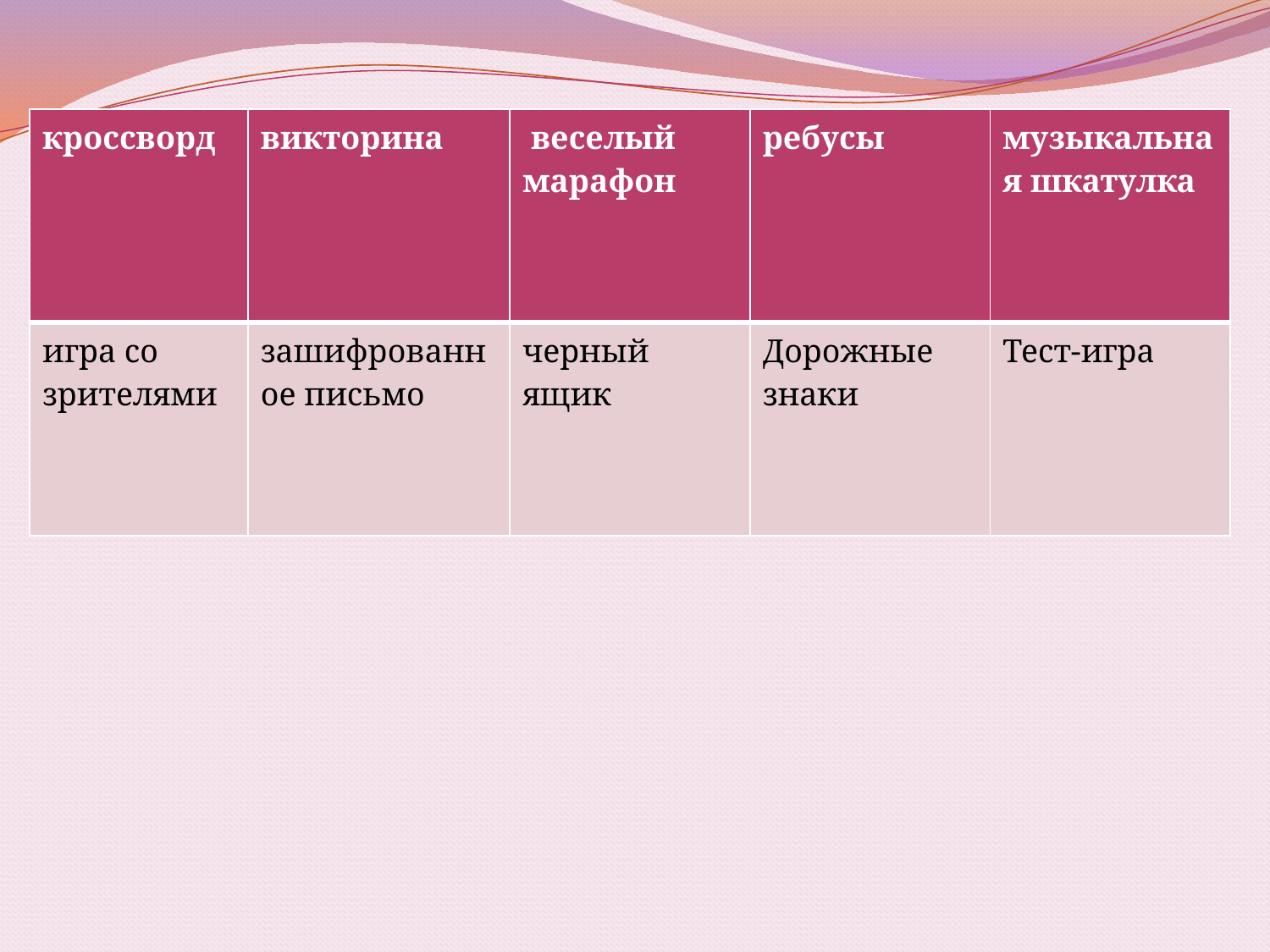

| кроссворд | викторина | веселый марафон | ребусы | музыкальная шкатулка |
| --- | --- | --- | --- | --- |
| игра со зрителями | зашифрованное письмо | черный ящик | Дорожные знаки | Тест-игра |